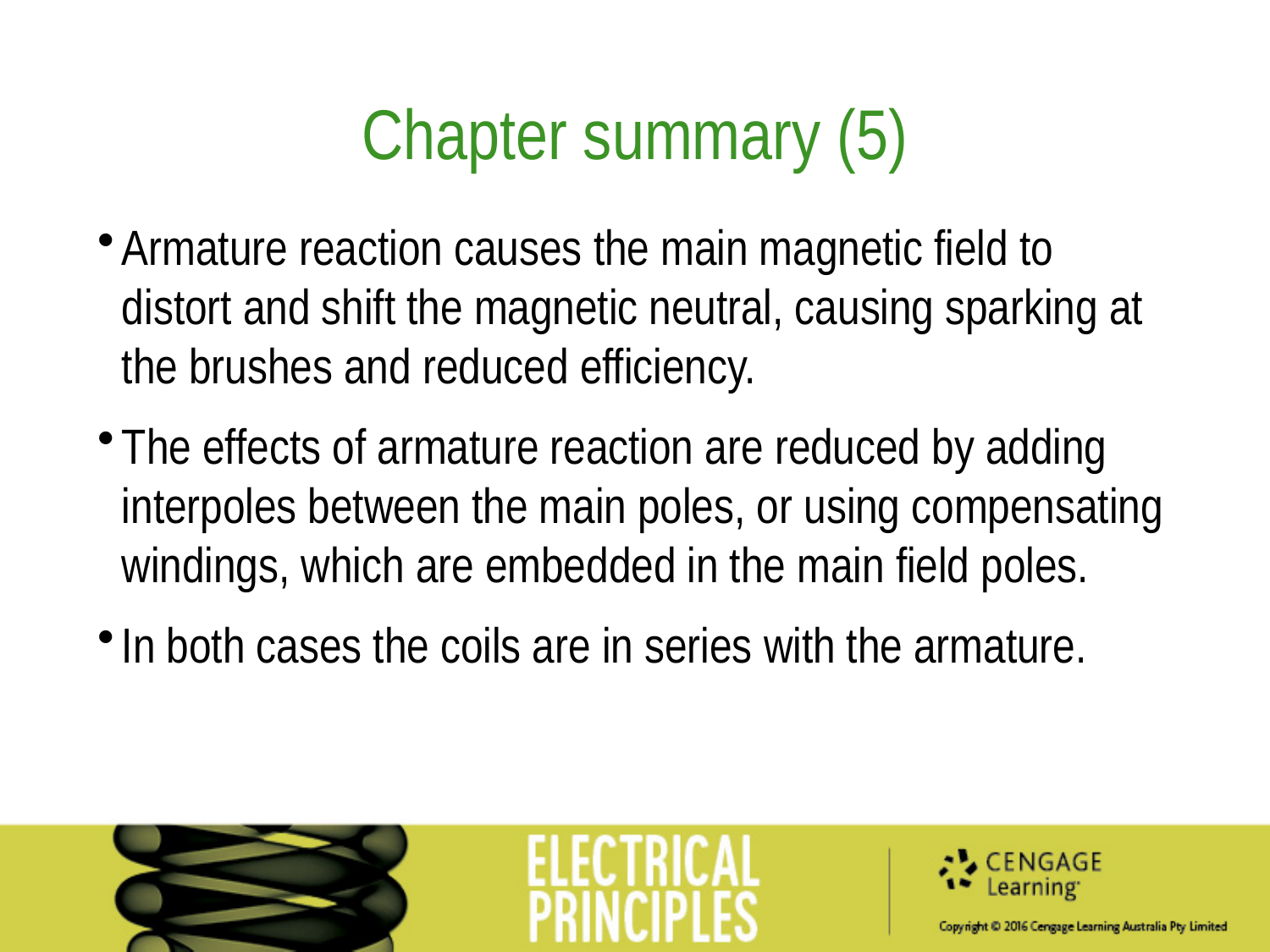

Chapter summary (5)

Armature reaction causes the main magnetic field to distort and shift the magnetic neutral, causing sparking at the brushes and reduced efficiency.
The effects of armature reaction are reduced by adding interpoles between the main poles, or using compensating windings, which are embedded in the main field poles.
In both cases the coils are in series with the armature.